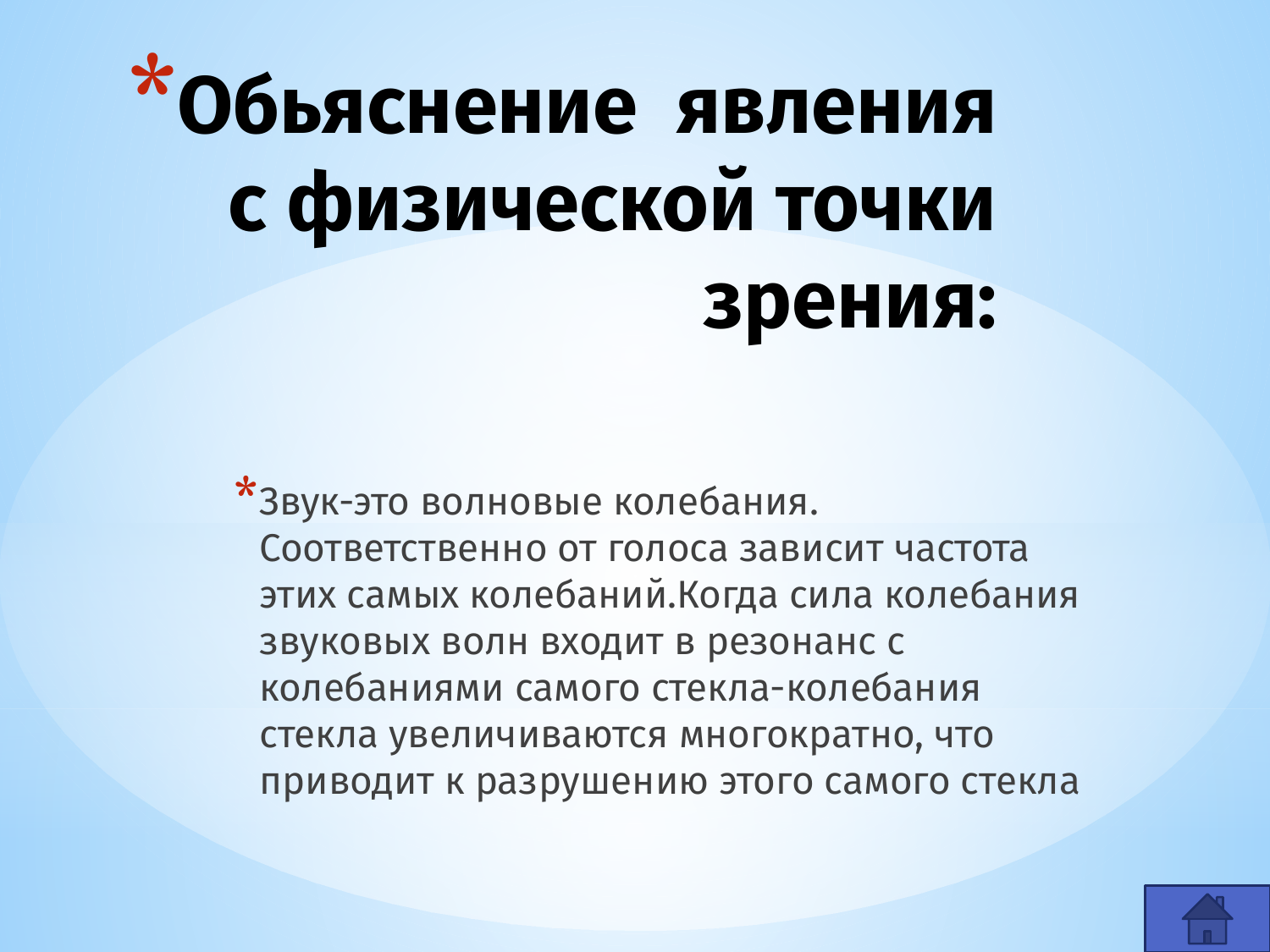

# Обьяснение  явления с физической точки зрения:
Звук-это волновые колебания. Соответственно от голоса зависит частота этих самых колебаний.Когда сила колебания звуковых волн входит в резонанс с колебаниями самого стекла-колебания стекла увеличиваются многократно, что приводит к разрушению этого самого стекла